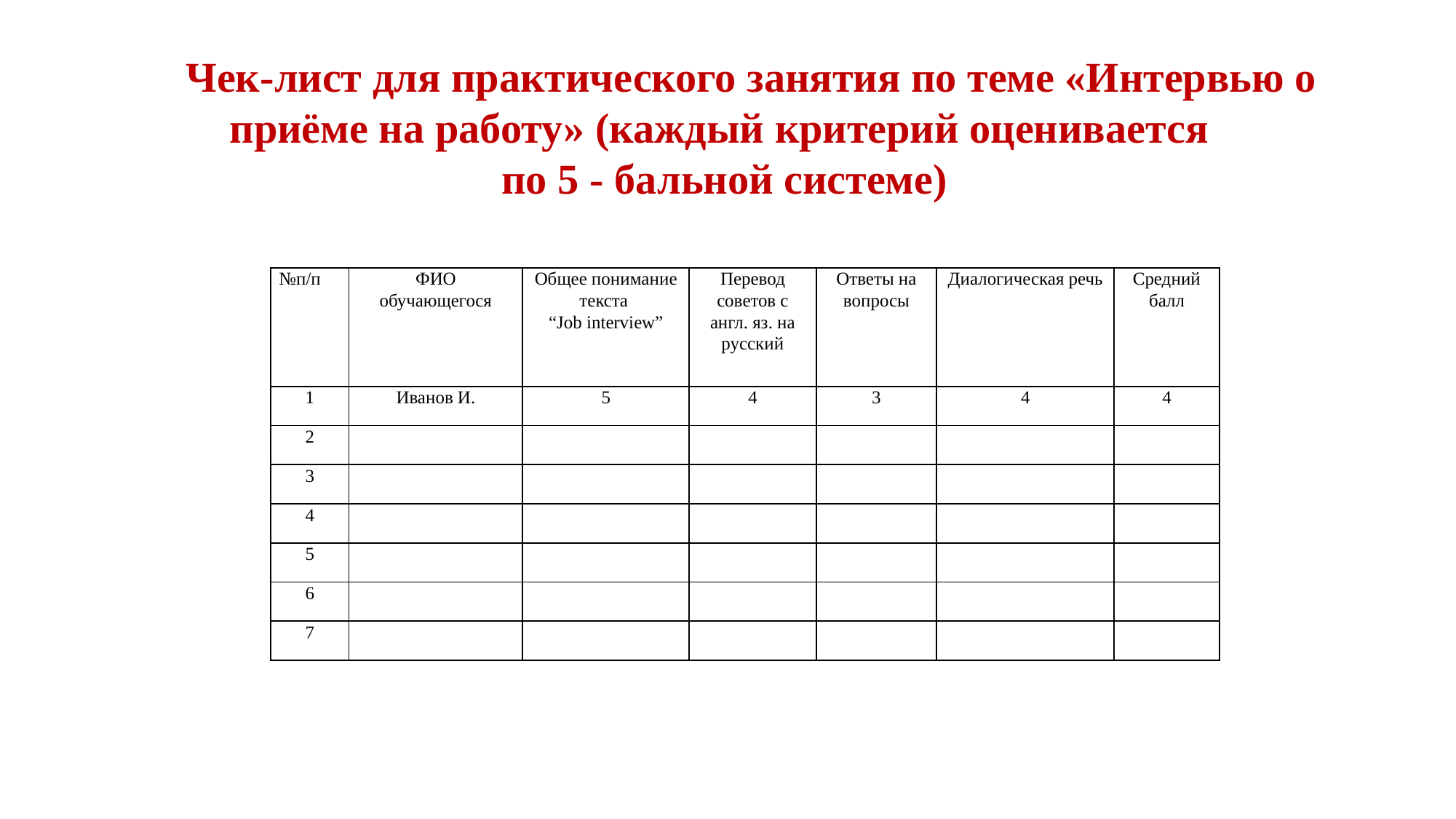

# Чек-лист для практического занятия по теме «Интервью о приёме на работу» (каждый критерий оценивается по 5 - бальной системе)
| №п/п | ФИО обучающегося | Общее понимание текста “Job interview” | Перевод советов с англ. яз. на русский | Ответы на вопросы | Диалогическая речь | Средний балл |
| --- | --- | --- | --- | --- | --- | --- |
| 1 | Иванов И. | 5 | 4 | 3 | 4 | 4 |
| 2 |  |  |  |  |  |  |
| 3 |  |  |  |  |  |  |
| 4 |  |  |  |  |  |  |
| 5 |  |  |  |  |  |  |
| 6 |  |  |  |  |  |  |
| 7 |  |  |  |  |  |  |